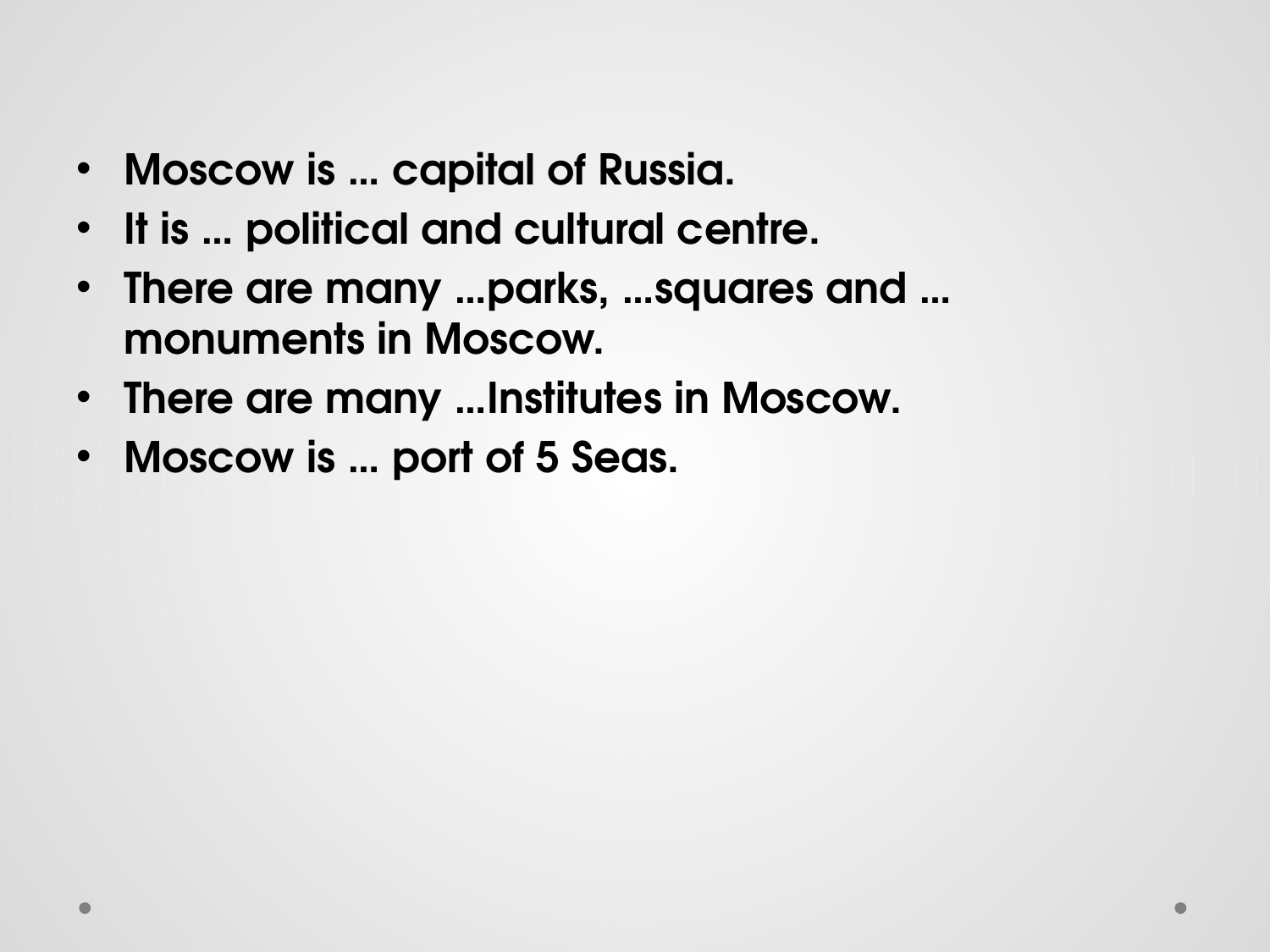

Moscow is … capital of Russia.
It is … political and cultural centre.
There are many …parks, …squares and … monuments in Moscow.
There are many …Institutes in Moscow.
Moscow is … port of 5 Seas.